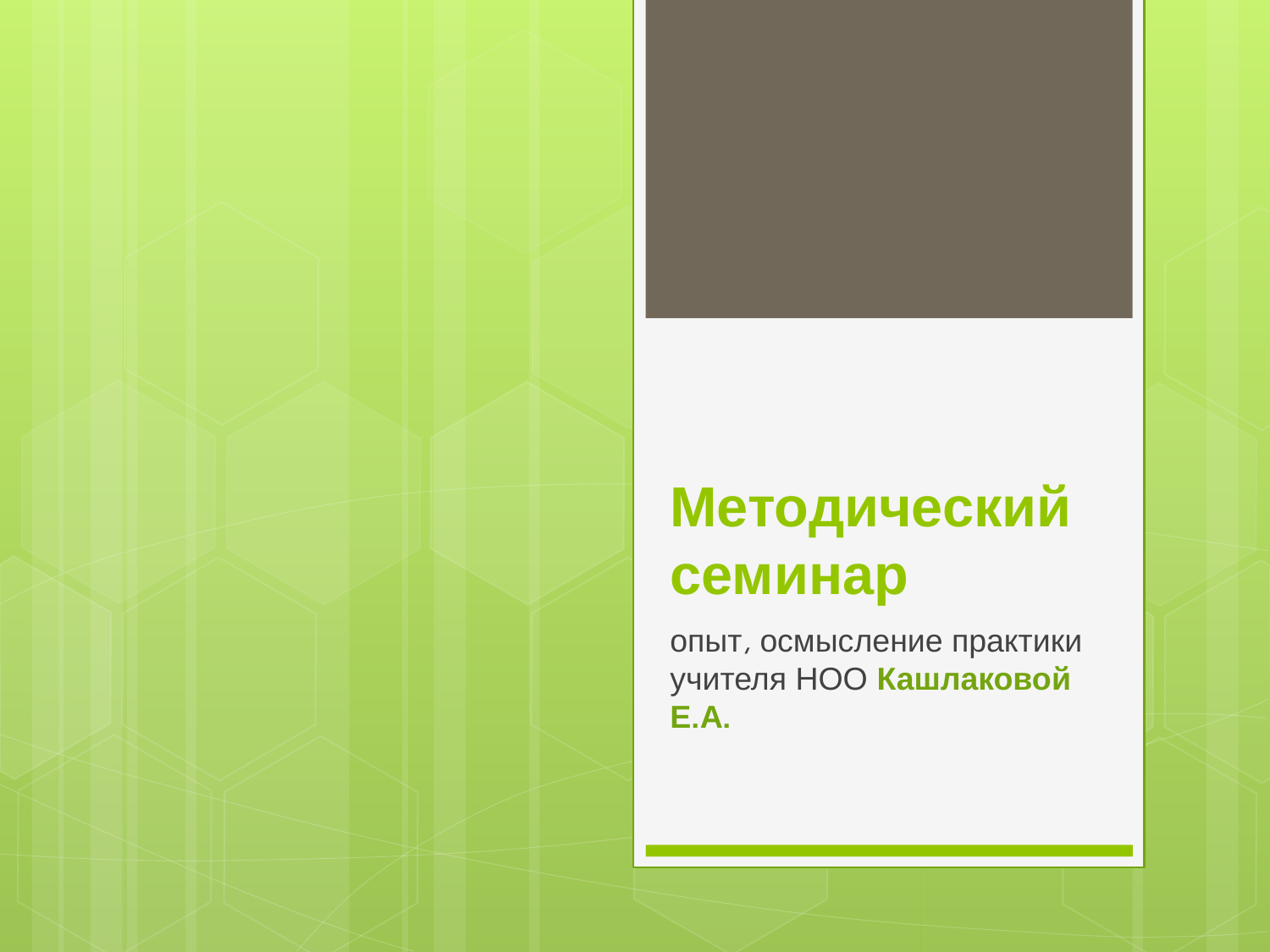

# Методический семинар
опыт, осмысление практики учителя НОО Кашлаковой Е.А.